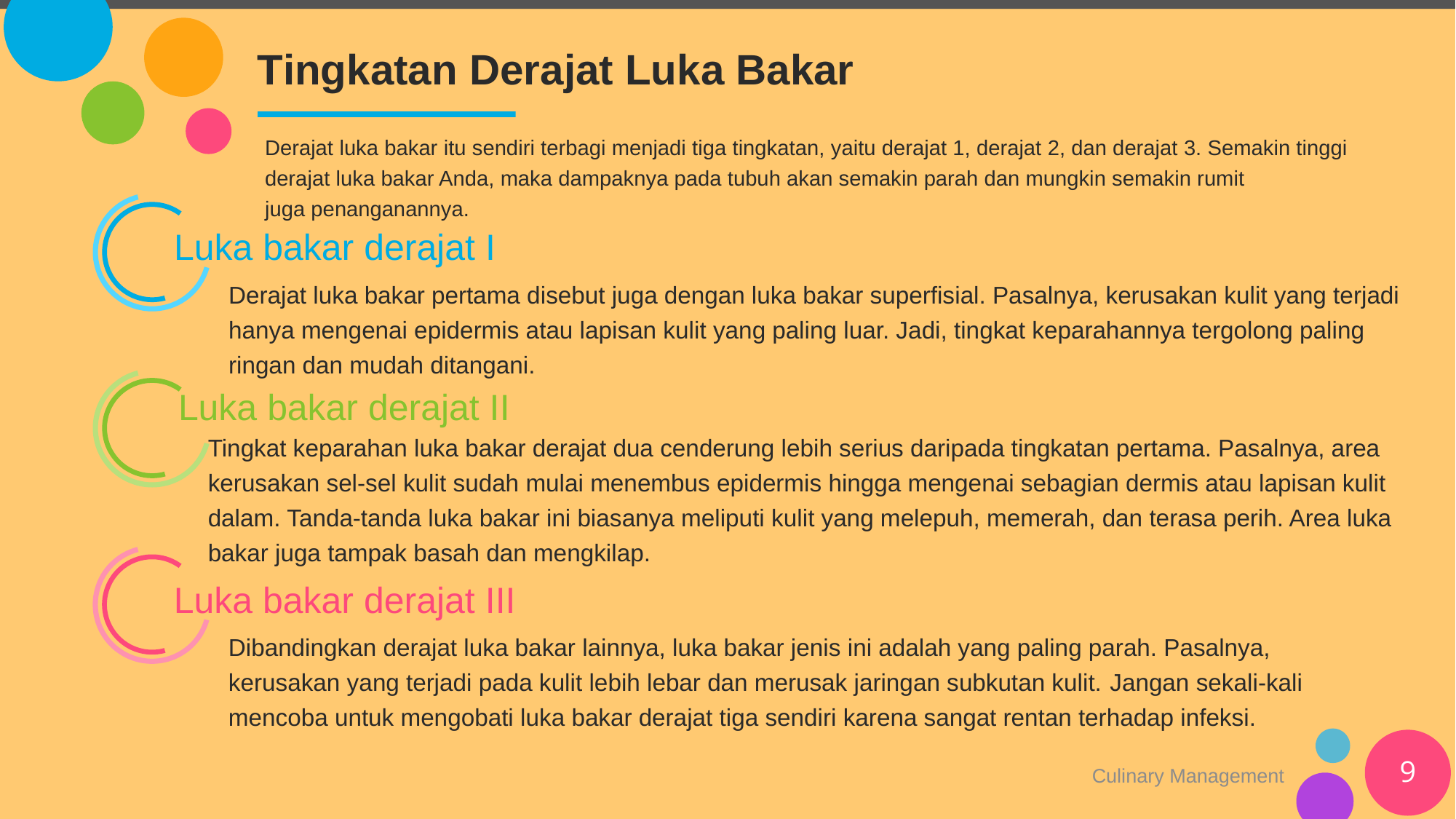

# Tingkatan Derajat Luka Bakar
Derajat luka bakar itu sendiri terbagi menjadi tiga tingkatan, yaitu derajat 1, derajat 2, dan derajat 3. Semakin tinggi derajat luka bakar Anda, maka dampaknya pada tubuh akan semakin parah dan mungkin semakin rumit juga penanganannya.
Luka bakar derajat I
Derajat luka bakar pertama disebut juga dengan luka bakar superfisial. Pasalnya, kerusakan kulit yang terjadi hanya mengenai epidermis atau lapisan kulit yang paling luar. Jadi, tingkat keparahannya tergolong paling ringan dan mudah ditangani.
Luka bakar derajat II
Tingkat keparahan luka bakar derajat dua cenderung lebih serius daripada tingkatan pertama. Pasalnya, area kerusakan sel-sel kulit sudah mulai menembus epidermis hingga mengenai sebagian dermis atau lapisan kulit dalam. Tanda-tanda luka bakar ini biasanya meliputi kulit yang melepuh, memerah, dan terasa perih. Area luka bakar juga tampak basah dan mengkilap.
Luka bakar derajat III
Dibandingkan derajat luka bakar lainnya, luka bakar jenis ini adalah yang paling parah. Pasalnya, kerusakan yang terjadi pada kulit lebih lebar dan merusak jaringan subkutan kulit. Jangan sekali-kali mencoba untuk mengobati luka bakar derajat tiga sendiri karena sangat rentan terhadap infeksi.
9
Culinary Management